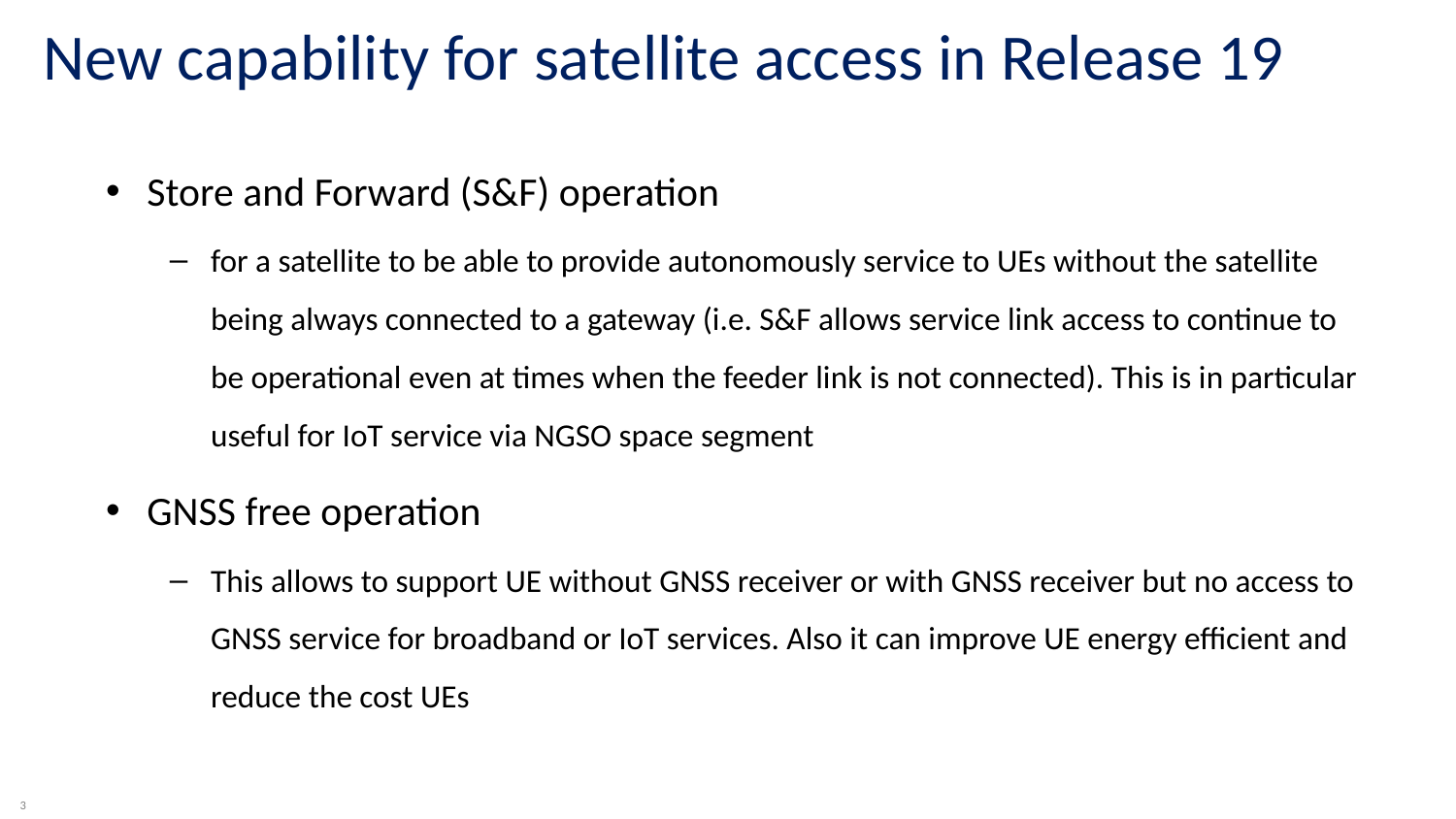

New capability for satellite access in Release 19
Store and Forward (S&F) operation
for a satellite to be able to provide autonomously service to UEs without the satellite being always connected to a gateway (i.e. S&F allows service link access to continue to be operational even at times when the feeder link is not connected). This is in particular useful for IoT service via NGSO space segment
GNSS free operation
This allows to support UE without GNSS receiver or with GNSS receiver but no access to GNSS service for broadband or IoT services. Also it can improve UE energy efficient and reduce the cost UEs